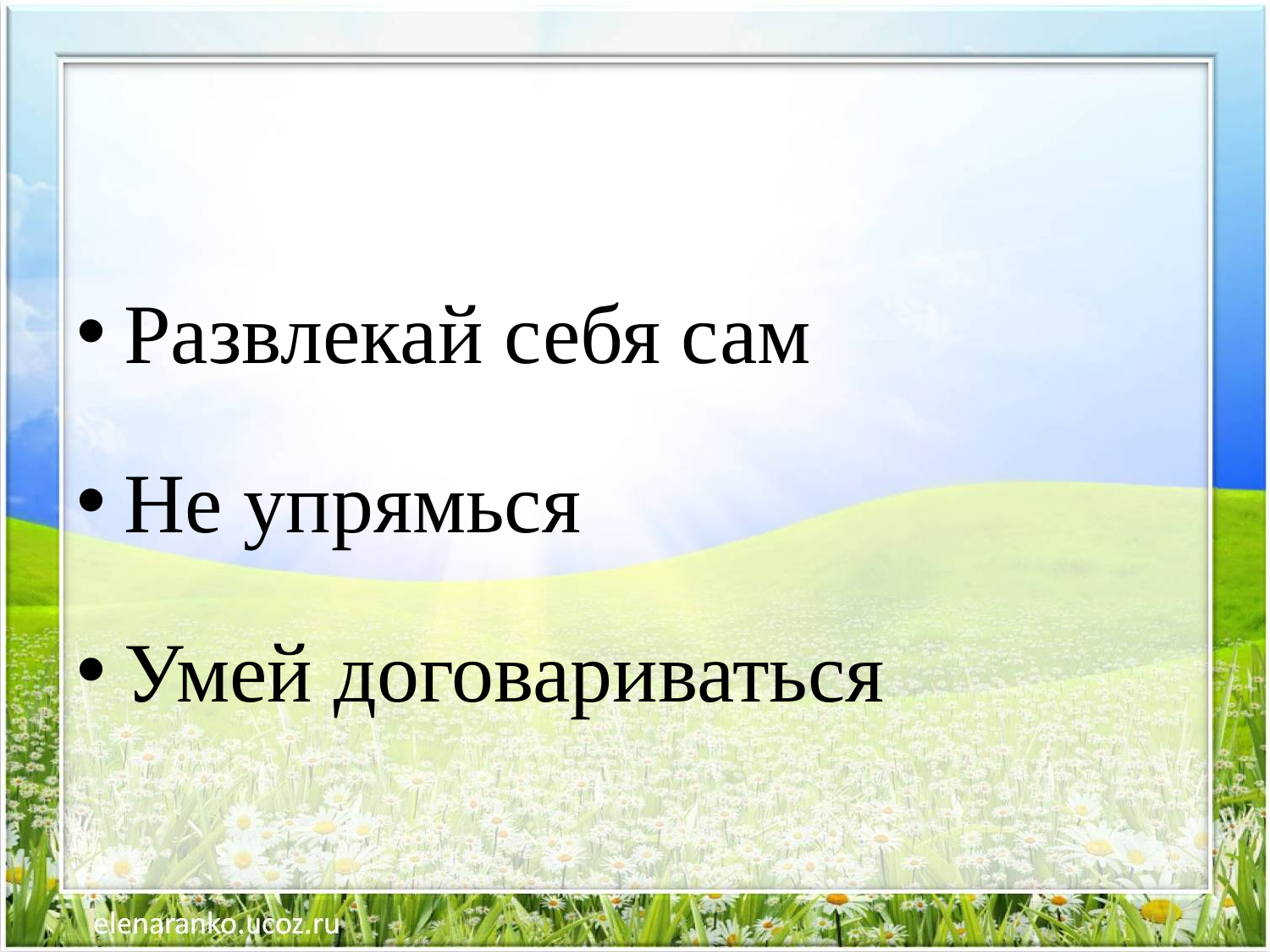

#
Развлекай себя сам
Не упрямься
Умей договариваться